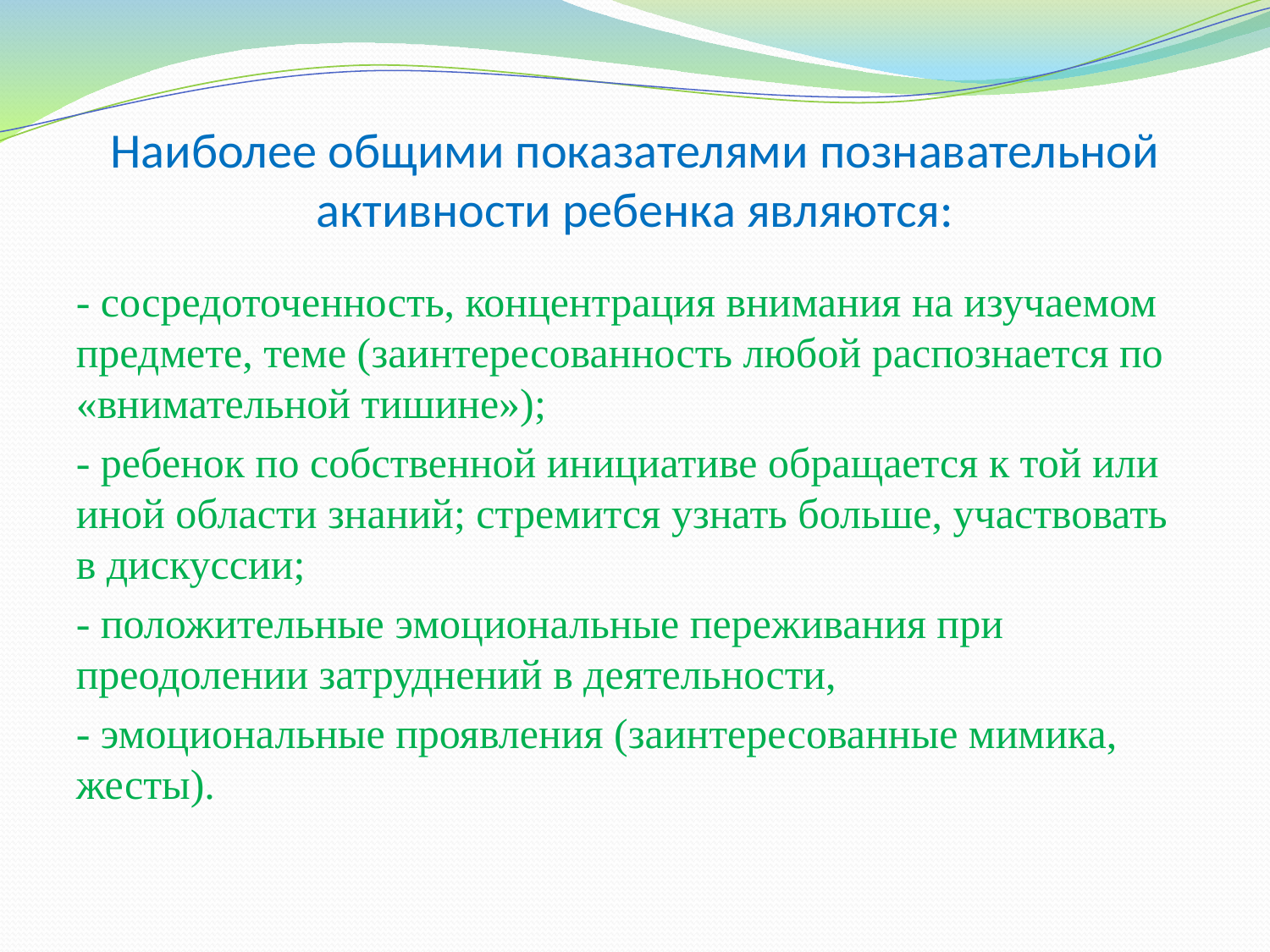

# Наиболее общими показателями познавательной активности ребенка являются:
- сосредоточенность, концентрация внимания на изучаемом предмете, теме (заинтересованность любой распознается по «внимательной тишине»);
- ребенок по собственной инициативе обращается к той или иной области знаний; стремится узнать больше, участвовать в дискуссии;
- положительные эмоциональные переживания при преодолении затруднений в деятельности,
- эмоциональные проявления (заинтересованные мимика, жесты).